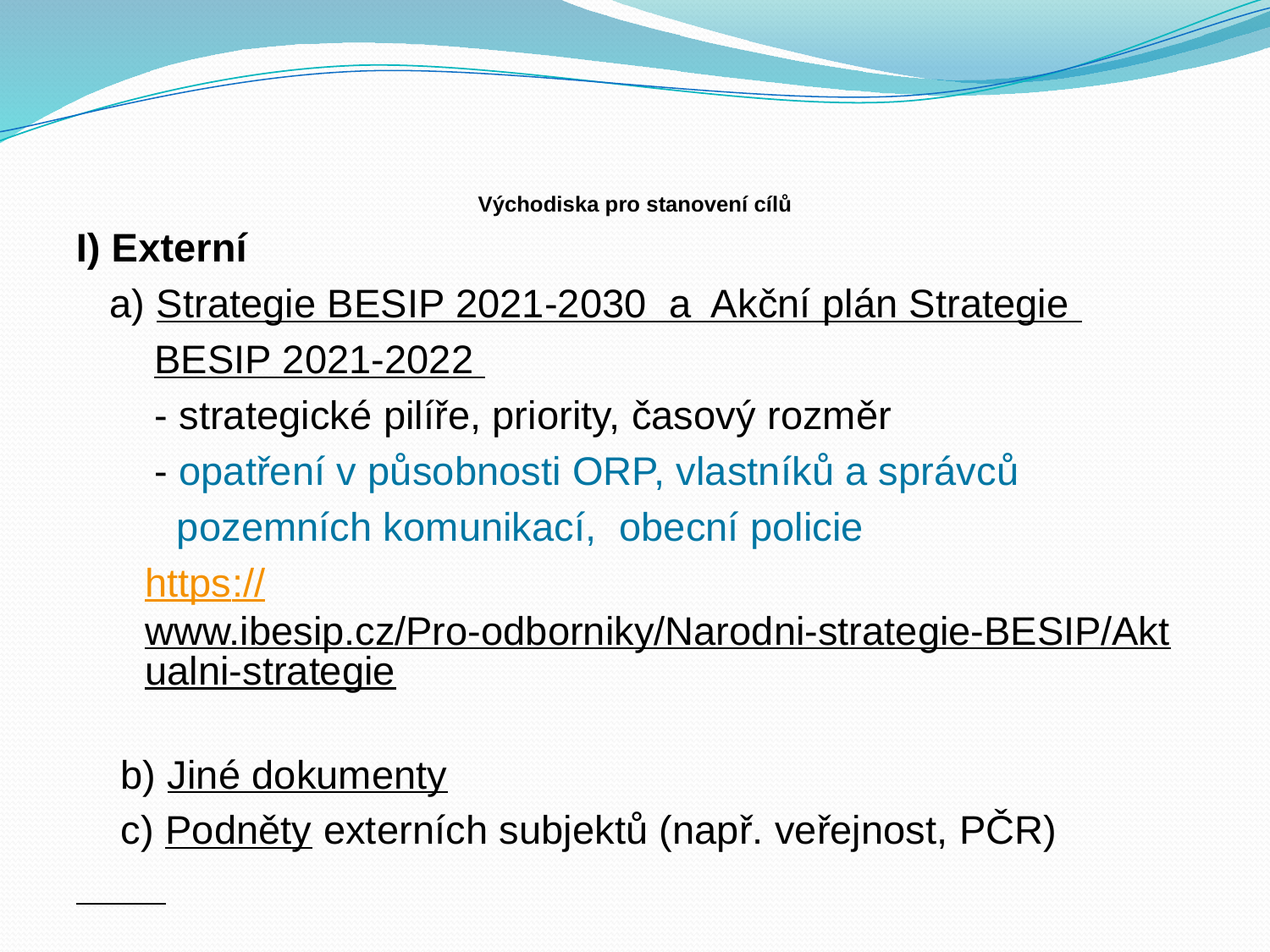

# Východiska pro stanovení cílů
I) Externí
   a) Strategie BESIP 2021-2030  a  Akční plán Strategie
       BESIP 2021-2022
       - strategické pilíře, priority, časový rozměr
       - opatření v působnosti ORP, vlastníků a správců
         pozemních komunikací,  obecní policie
https://www.ibesip.cz/Pro-odborniky/Narodni-strategie-BESIP/Aktualni-strategie
    b) Jiné dokumenty
    c) Podněty externích subjektů (např. veřejnost, PČR)